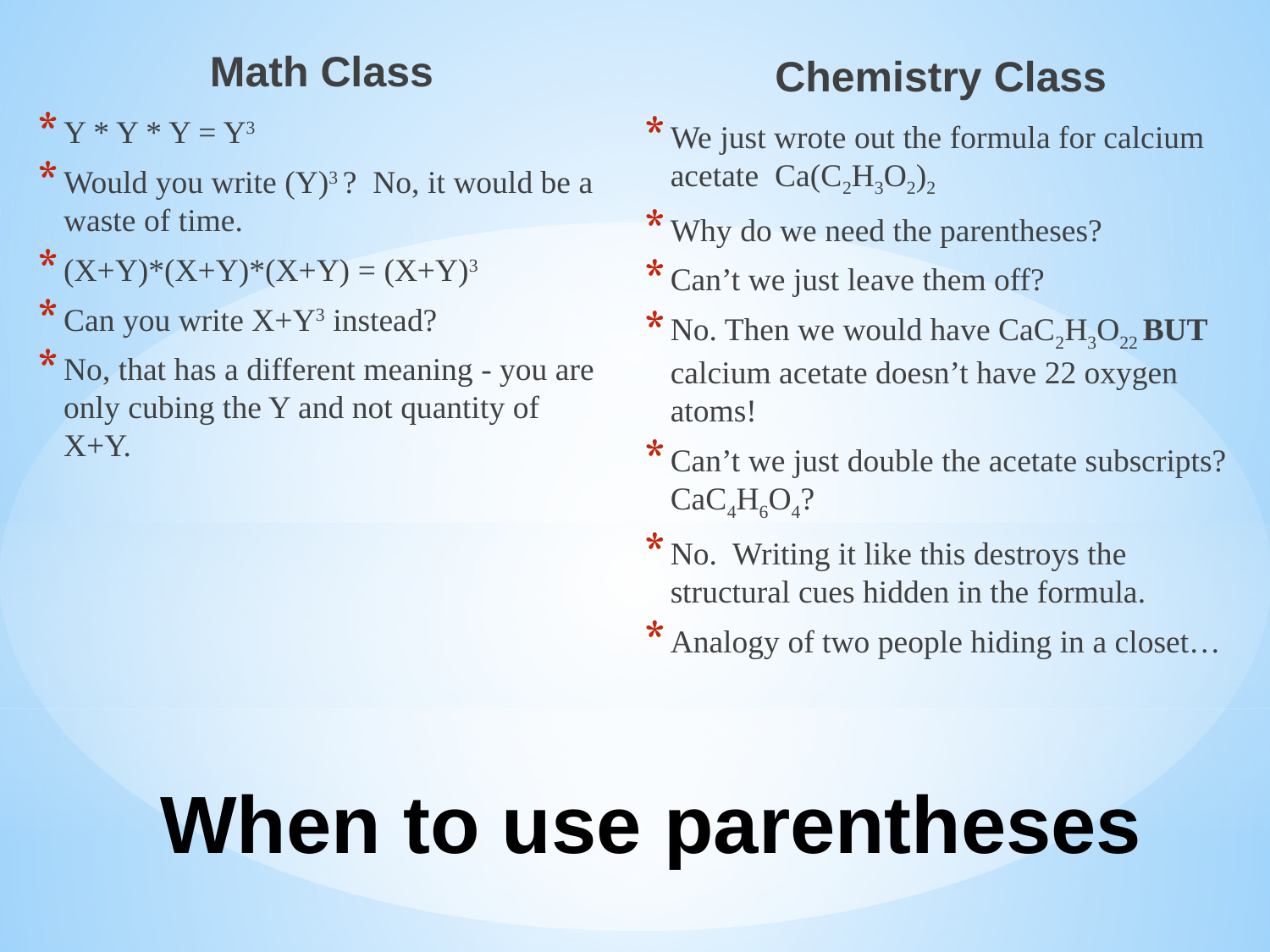

Math Class
Chemistry Class
Y * Y * Y = Y3
Would you write (Y)3 ?  No, it would be a waste of time.
(X+Y)*(X+Y)*(X+Y) = (X+Y)3
Can you write X+Y3 instead?
No, that has a different meaning - you are only cubing the Y and not quantity of X+Y.
We just wrote out the formula for calcium acetate  Ca(C2H3O2)2
Why do we need the parentheses?
Can’t we just leave them off?
No. Then we would have CaC2H3O22 BUT calcium acetate doesn’t have 22 oxygen atoms!
Can’t we just double the acetate subscripts? CaC4H6O4?
No.  Writing it like this destroys the structural cues hidden in the formula.
Analogy of two people hiding in a closet…

# When to use parentheses